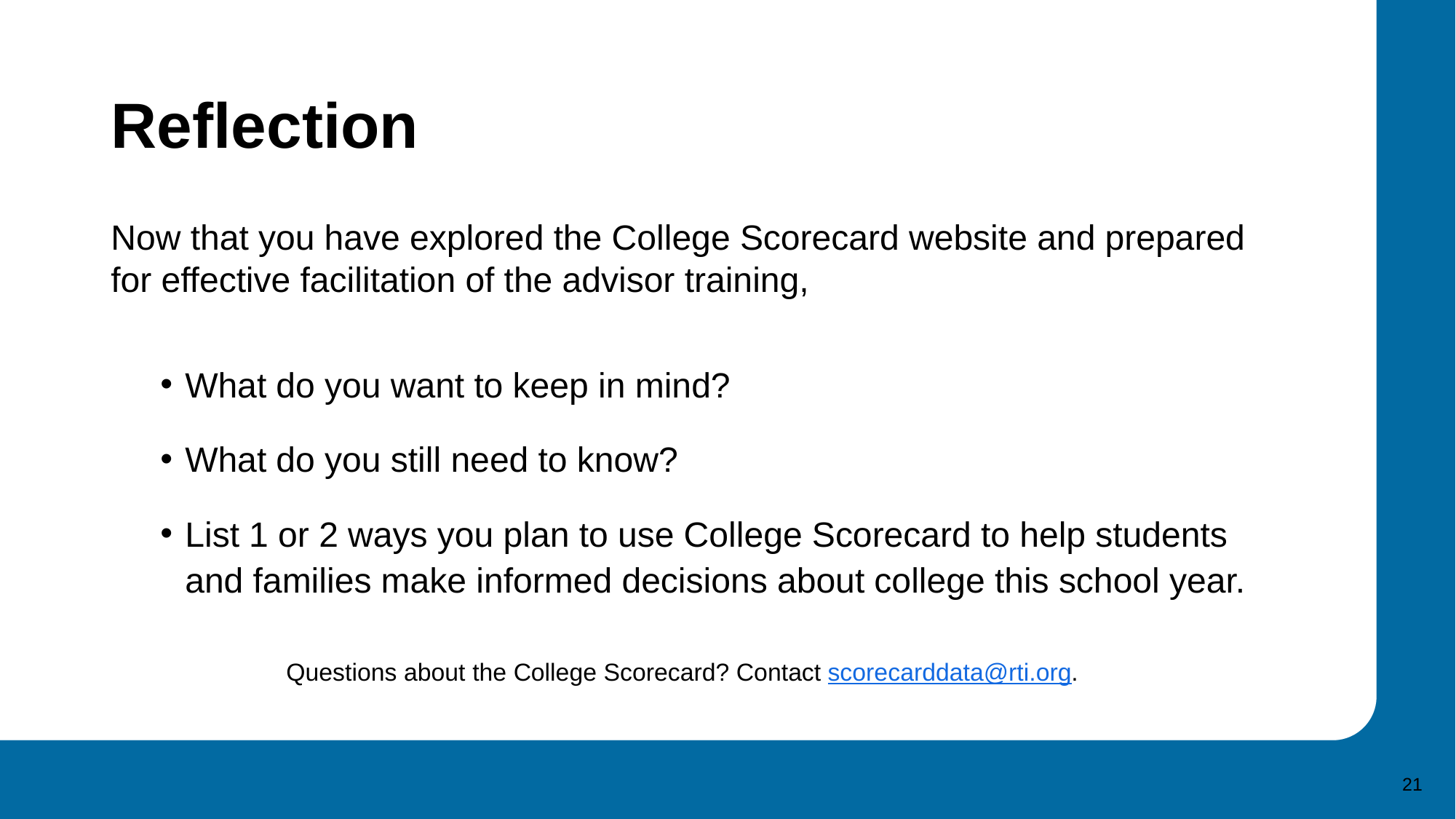

# Reflection
Now that you have explored the College Scorecard website and prepared for effective facilitation of the advisor training,

What do you want to keep in mind?

What do you still need to know?

List 1 or 2 ways you plan to use College Scorecard to help students and families make informed decisions about college this school year.

Questions about the College Scorecard? Contact scorecarddata@rti.org.

21